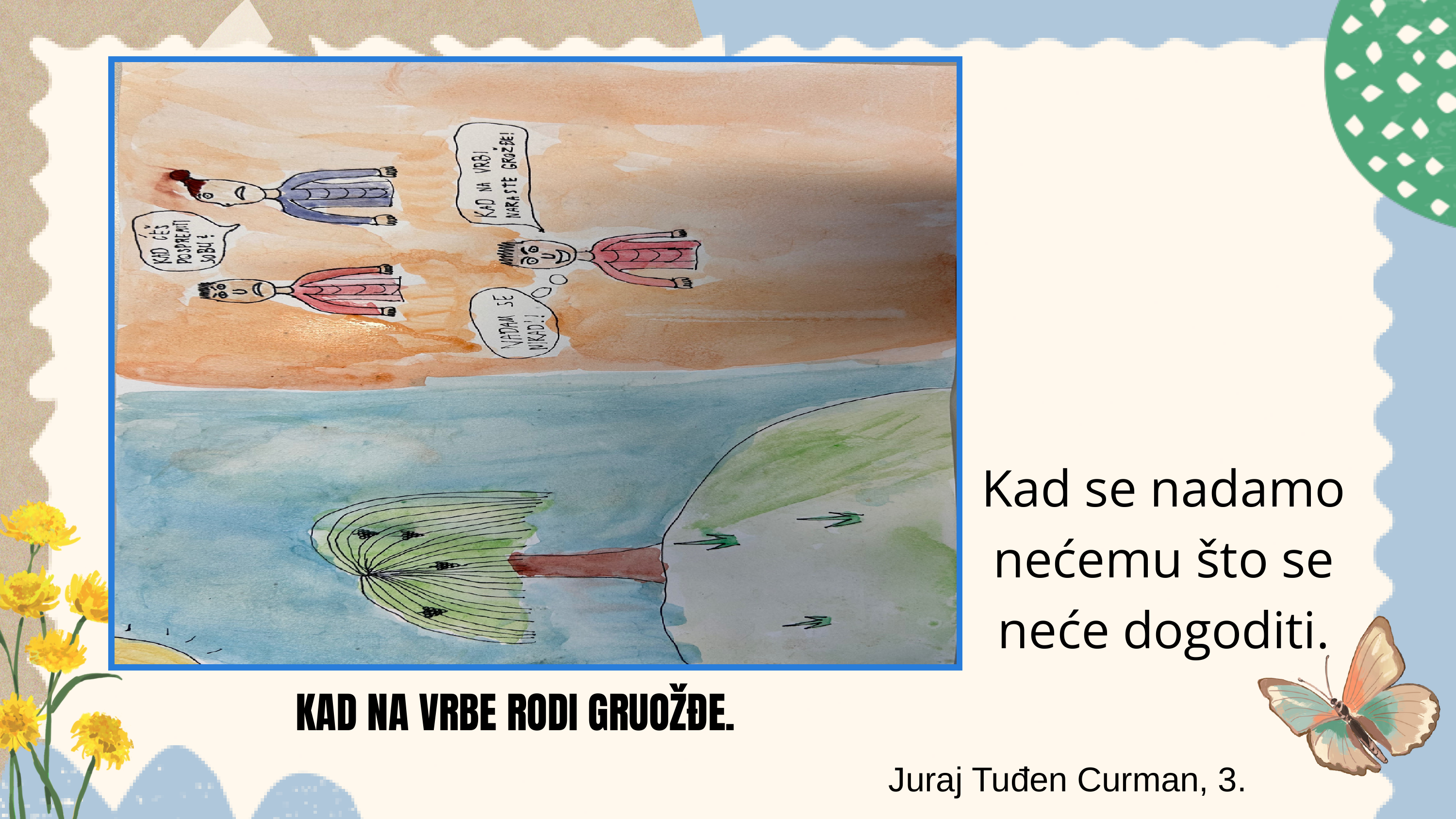

Kad se nadamo nećemu što se neće dogoditi.

KAD NA VRBE RODI GRUOŽĐE.

Juraj Tuđen Curman, 3. a